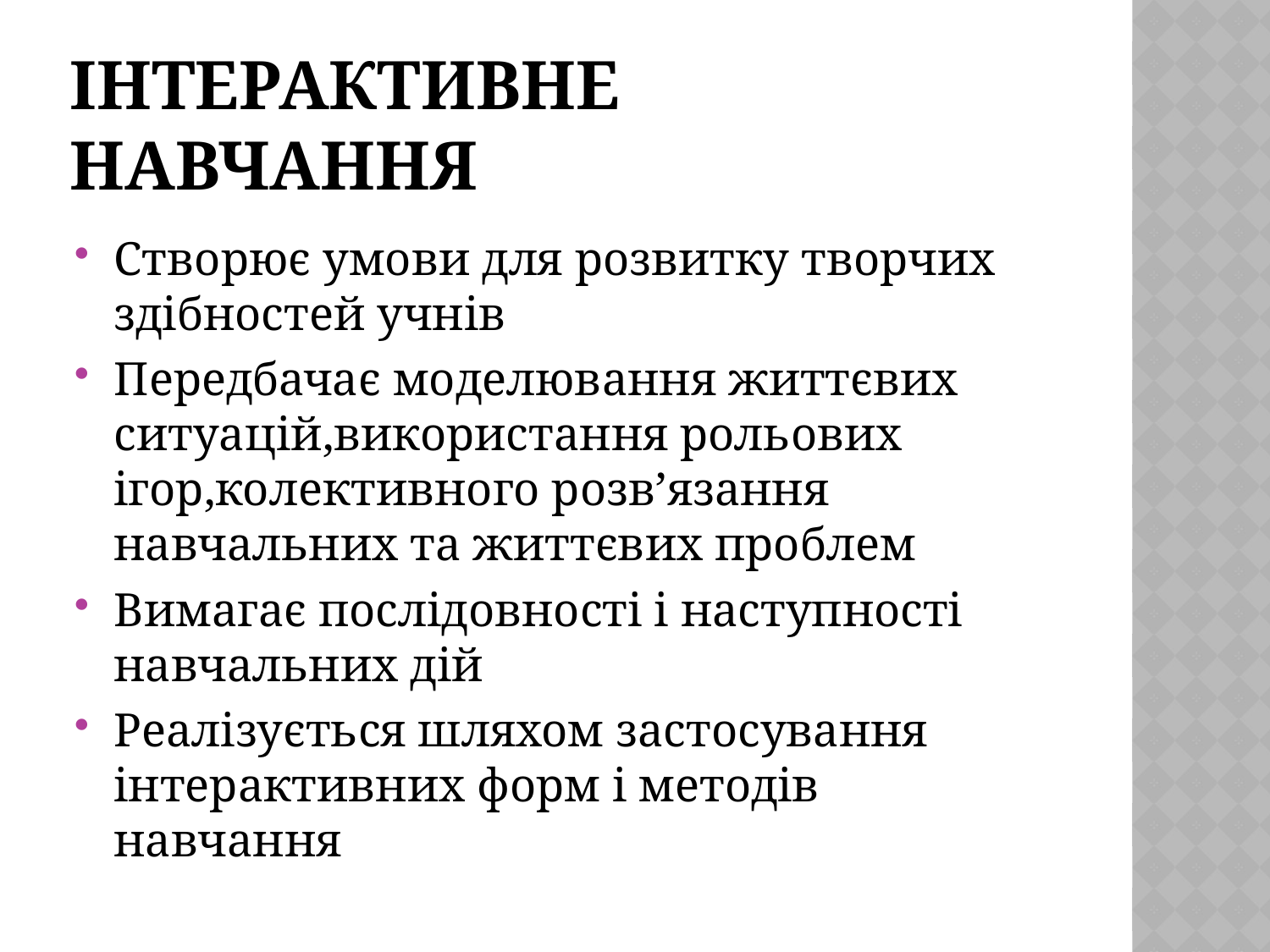

# Інтерактивне  навчання
Створює умови для розвитку творчих здібностей учнів
Передбачає моделювання життєвих ситуацій,використання рольових ігор,колективного розв’язання  навчальних та життєвих проблем
Вимагає послідовності і наступності навчальних дій
Реалізується шляхом застосування інтерактивних форм і методів навчання